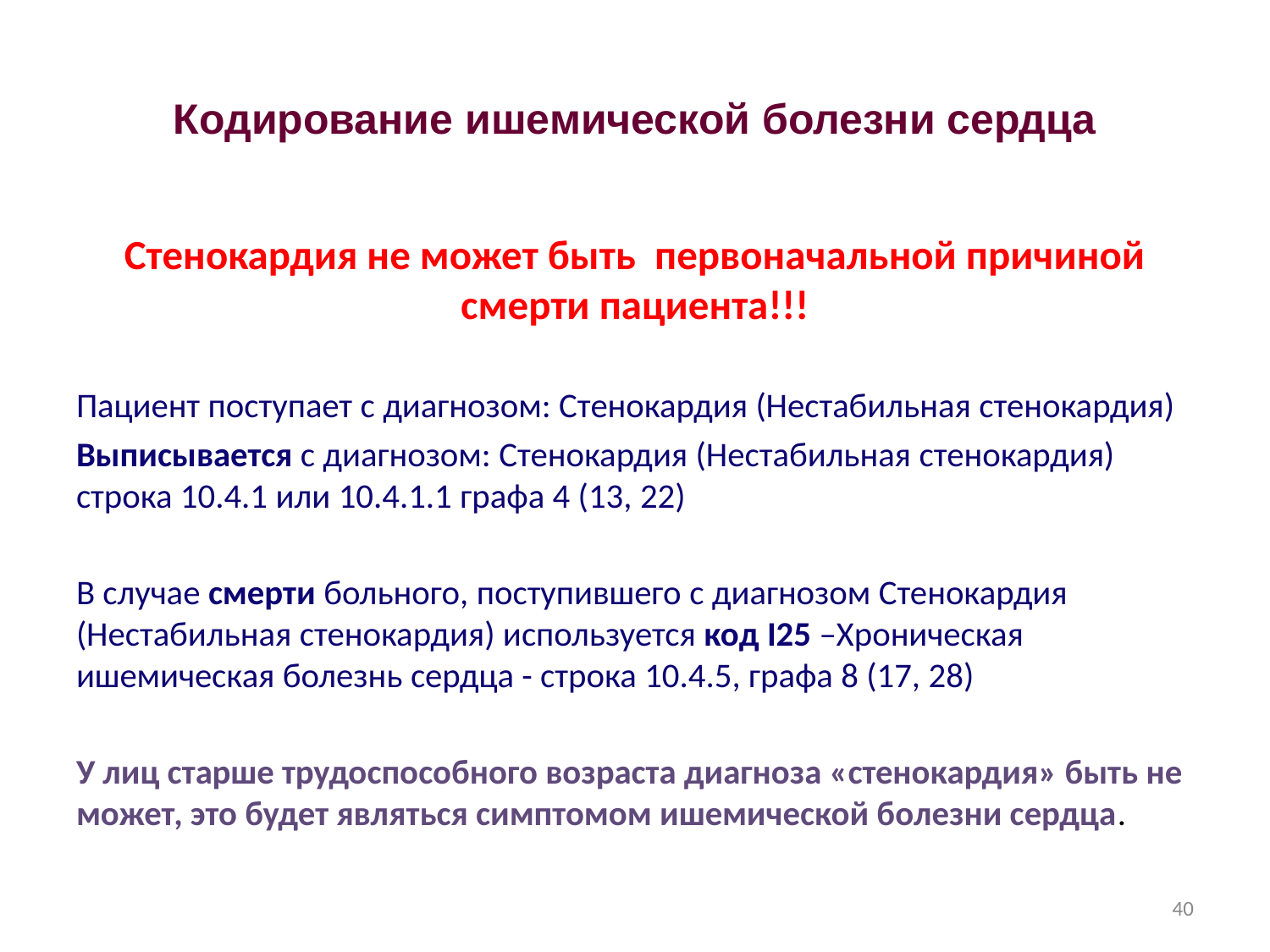

# Кодирование ишемической болезни сердца
Стенокардия не может быть  первоначальной причиной смерти пациента!!!

Пациент поступает с диагнозом: Стенокардия (Нестабильная стенокардия)
Выписывается с диагнозом: Стенокардия (Нестабильная стенокардия) строка 10.4.1 или 10.4.1.1 графа 4 (13, 22)

В случае смерти больного, поступившего с диагнозом Стенокардия (Нестабильная стенокардия) используется код I25 –Хроническая ишемическая болезнь сердца - строка 10.4.5, графа 8 (17, 28)

У лиц старше трудоспособного возраста диагноза «стенокардия» быть не может, это будет являться симптомом ишемической болезни сердца.
40